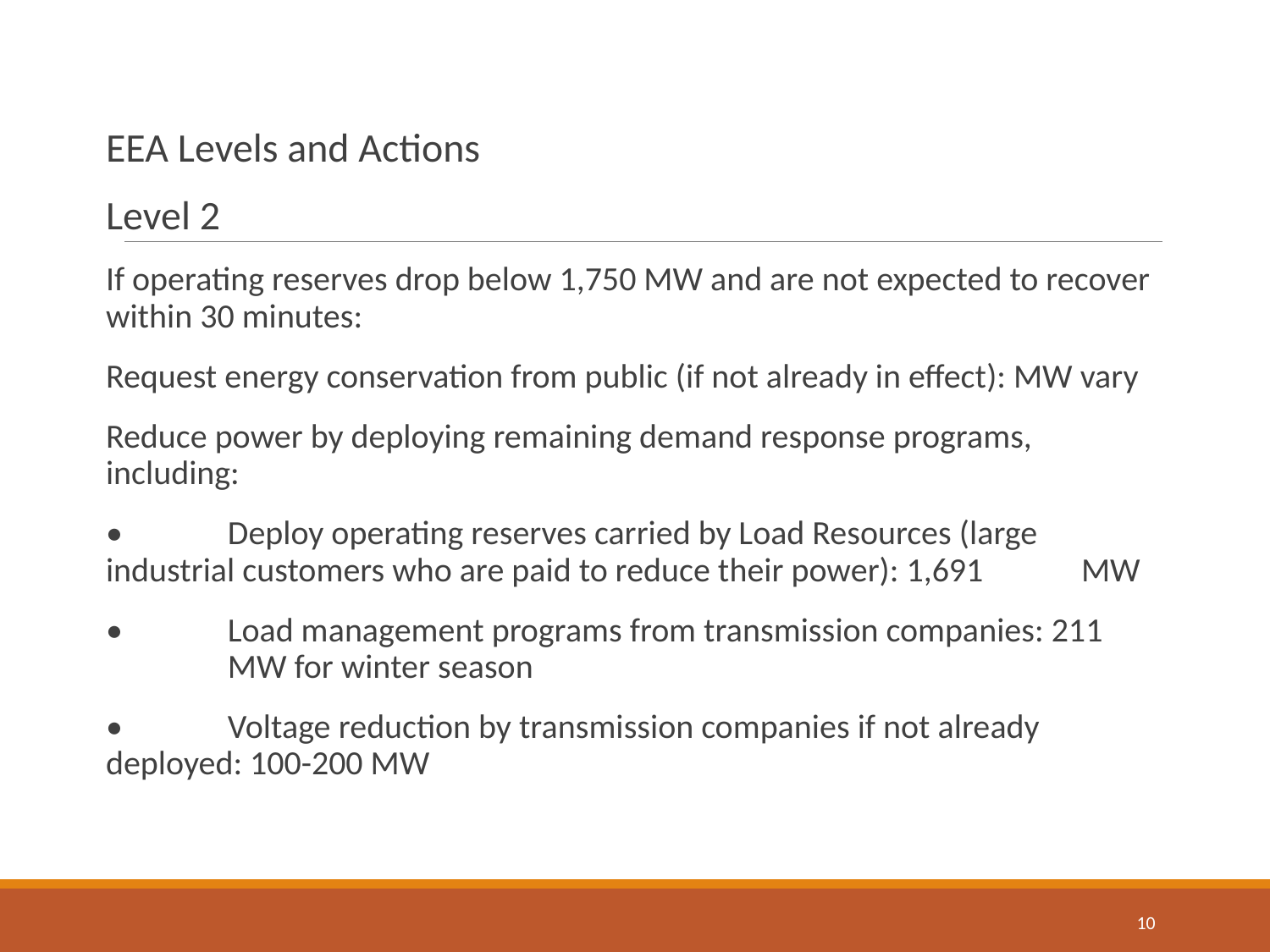

EEA Levels and Actions
Level 2
If operating reserves drop below 1,750 MW and are not expected to recover within 30 minutes:
Request energy conservation from public (if not already in effect): MW vary
Reduce power by deploying remaining demand response programs, including:
• 	Deploy operating reserves carried by Load Resources (large 	industrial customers who are paid to reduce their power): 1,691 	MW
• 	Load management programs from transmission companies: 211  	MW for winter season
• 	Voltage reduction by transmission companies if not already 	deployed: 100-200 MW

10